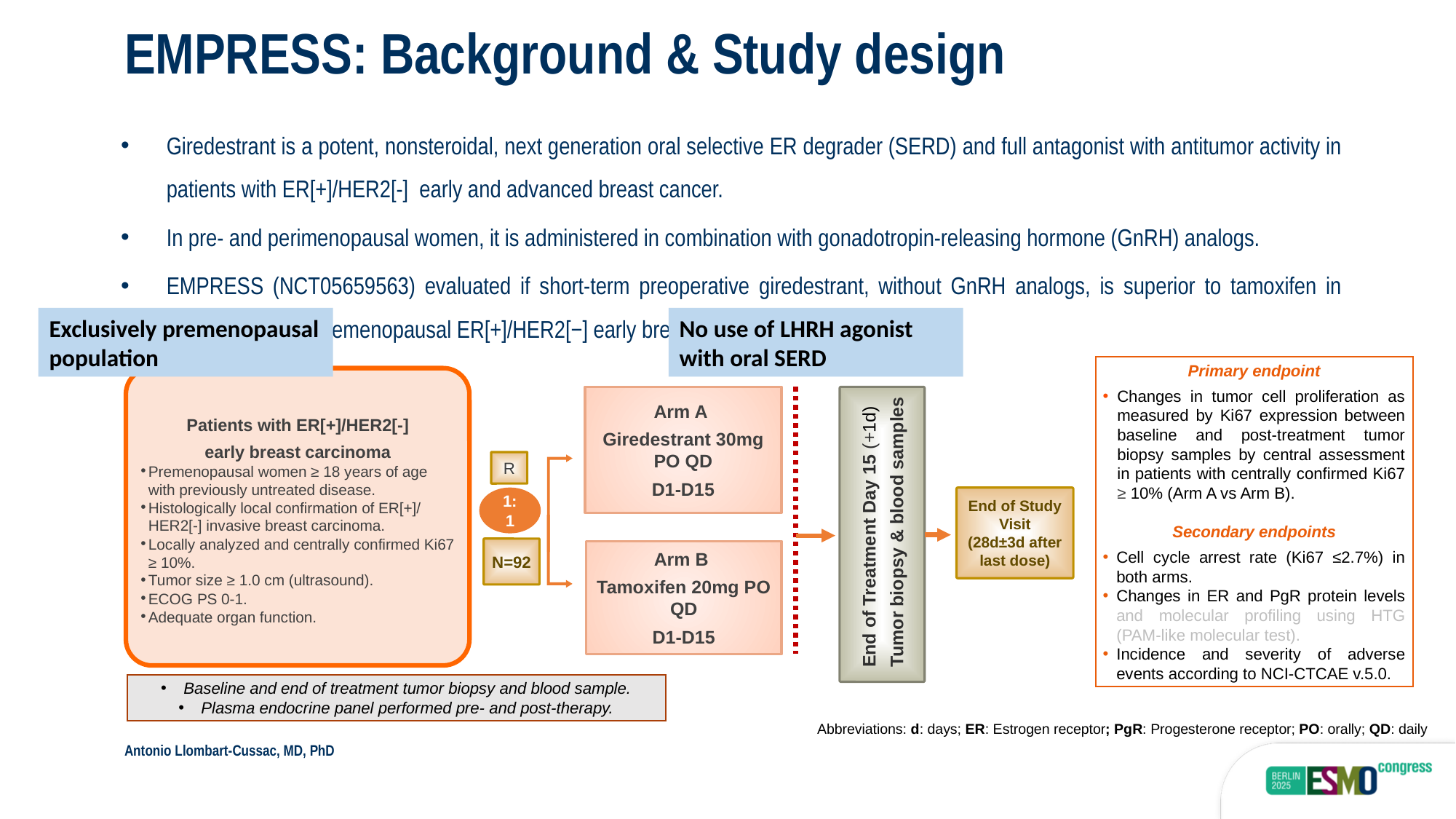

EMPRESS: Background & Study design
Giredestrant is a potent, nonsteroidal, next generation oral selective ER degrader (SERD) and full antagonist with antitumor activity in patients with ER[+]/HER2[-]  early and advanced breast cancer.
In pre- and perimenopausal women, it is administered in combination with gonadotropin-releasing hormone (GnRH) analogs.
EMPRESS (NCT05659563) evaluated if short-term preoperative giredestrant, without GnRH analogs, is superior to tamoxifen in reducing Ki67 in premenopausal ER[+]/HER2[−] early breast cancer patients.
Exclusively premenopausal population
No use of LHRH agonist with oral SERD
Primary endpoint
Changes in tumor cell proliferation as measured by Ki67 expression between baseline and post-treatment tumor biopsy samples by central assessment in patients with centrally confirmed Ki67 ≥ 10% (Arm A vs Arm B).

Secondary endpoints
Cell cycle arrest rate (Ki67 ≤2.7%) in both arms.
Changes in ER and PgR protein levels and molecular profiling using HTG (PAM-like molecular test).
Incidence and severity of adverse events according to NCI-CTCAE v.5.0.
Patients with ER[+]/HER2[-] early breast carcinoma
Premenopausal women ≥ 18 years of age with previously untreated disease.
Histologically local confirmation of ER[+]/ HER2[-] invasive breast carcinoma.
Locally analyzed and centrally confirmed Ki67 ≥ 10%.
Tumor size ≥ 1.0 cm (ultrasound).
ECOG PS 0-1.
Adequate organ function.
Arm A
Giredestrant 30mg PO QD
D1-D15
R
1:1
End of Study Visit (28d±3d after last dose)

End of Treatment Day 15 (+1d)
 Tumor biopsy & blood samples

N=92
Arm B
Tamoxifen 20mg PO QD
D1-D15
Baseline and end of treatment tumor biopsy and blood sample.
Plasma endocrine panel performed pre- and post-therapy.
Abbreviations: d: days; ER: Estrogen receptor; PgR: Progesterone receptor; PO: orally; QD: daily
Antonio Llombart-Cussac​, MD, PhD